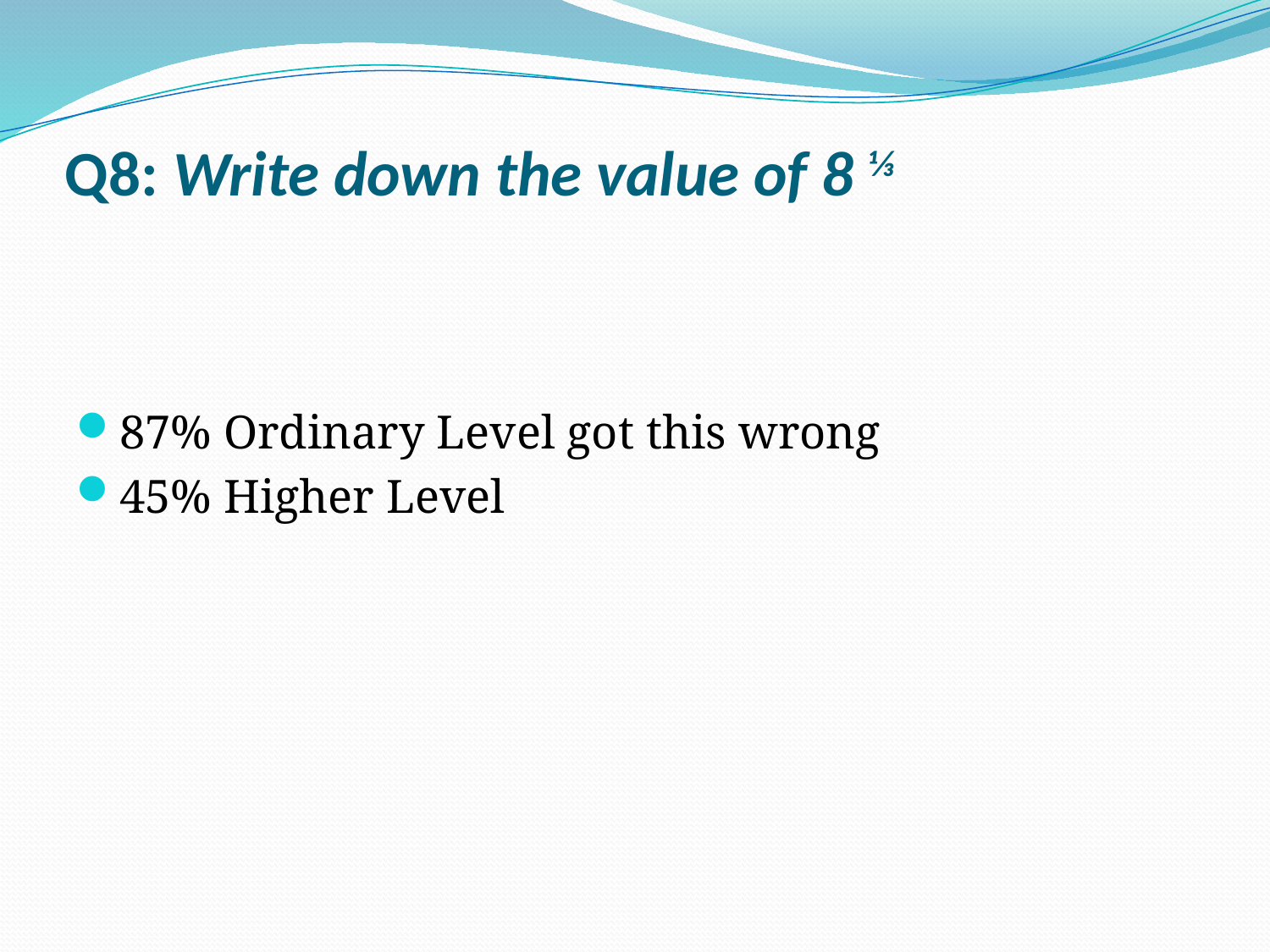

# Q8: Write down the value of 8 ⅓

87% Ordinary Level got this wrong
45% Higher Level